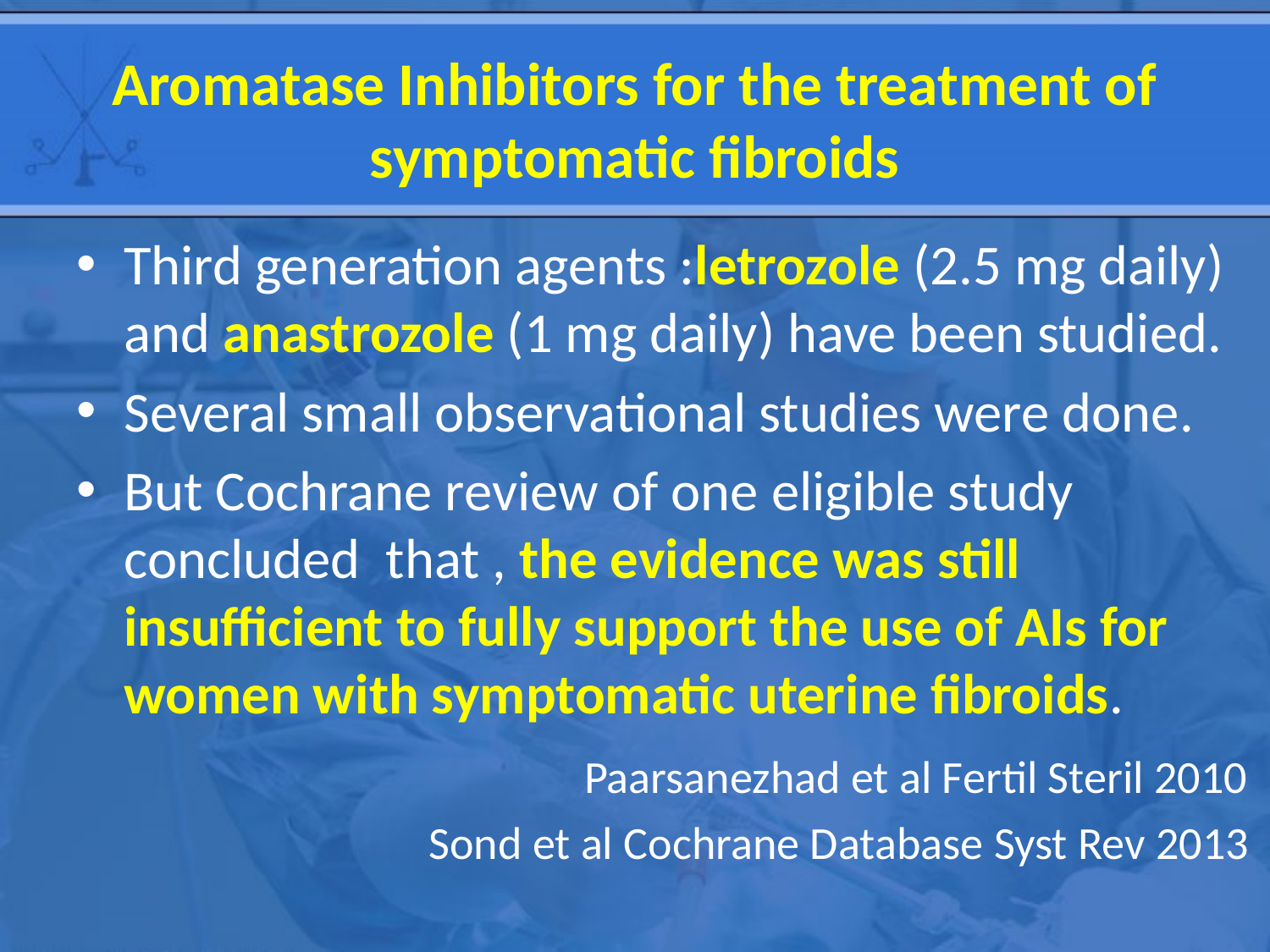

# Aromatase Inhibitors for the treatment of symptomatic fibroids
Third generation agents :letrozole (2.5 mg daily) and anastrozole (1 mg daily) have been studied.
Several small observational studies were done.
But Cochrane review of one eligible study concluded  that , the evidence was still insufficient to fully support the use of AIs for women with symptomatic uterine fibroids.
                                        Paarsanezhad et al Fertil Steril 2010
                                  Sond et al Cochrane Database Syst Rev 2013